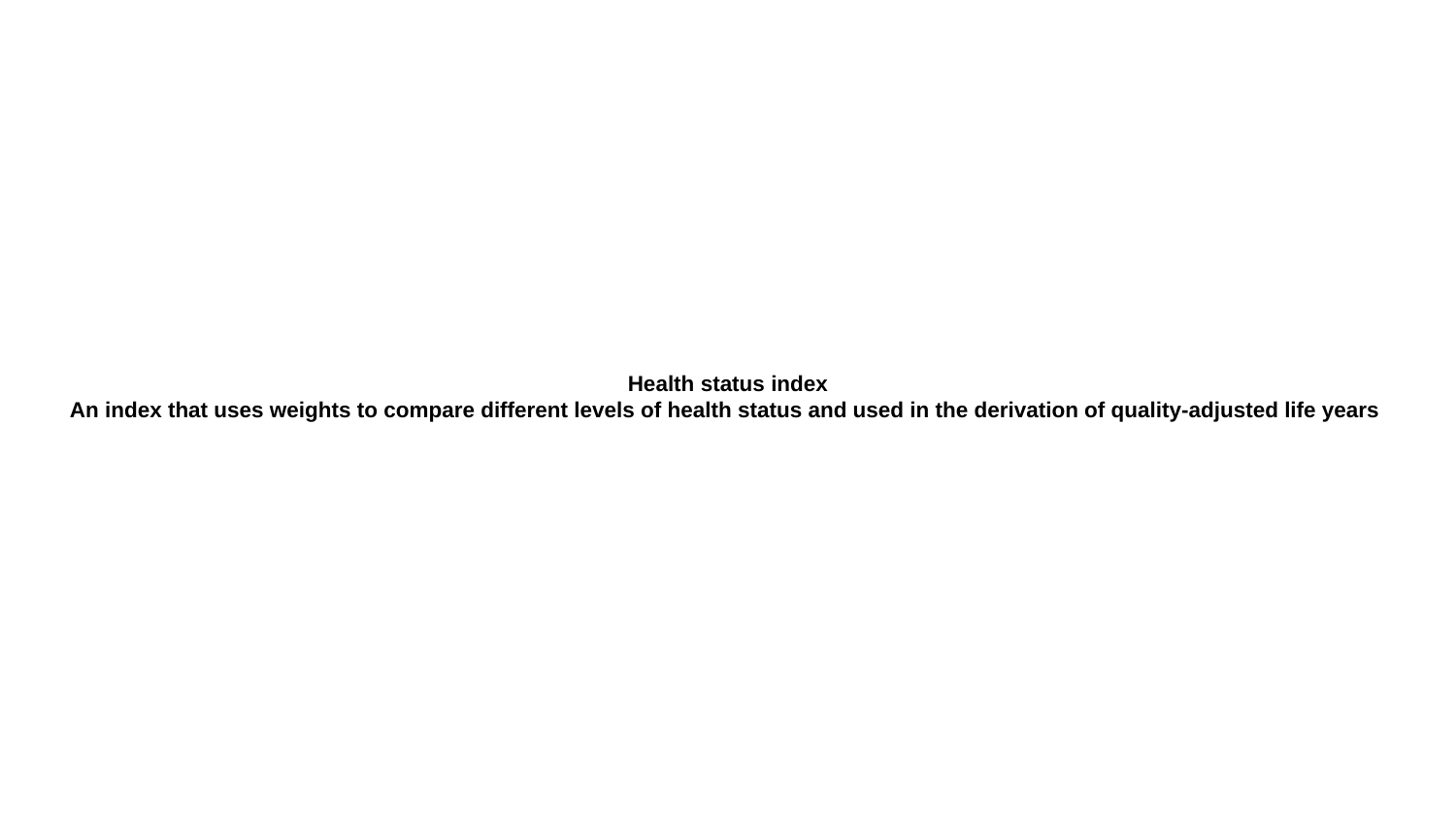

# Health status index An index that uses weights to compare different levels of health status and used in the derivation of quality-adjusted life years